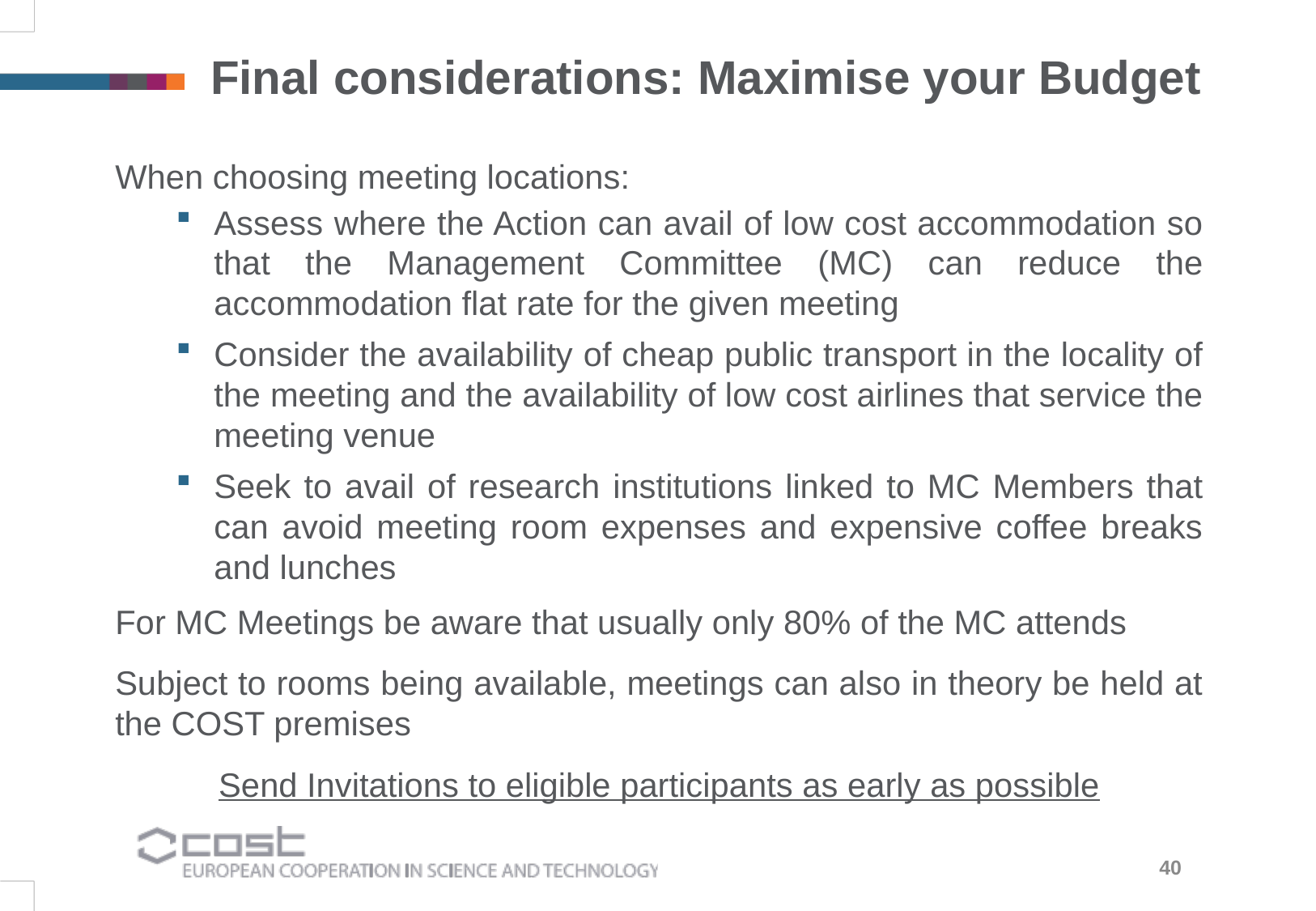

Final considerations: Maximise your Budget

When choosing meeting locations:
Assess where the Action can avail of low cost accommodation so that the Management Committee (MC) can reduce the accommodation flat rate for the given meeting
Consider the availability of cheap public transport in the locality of the meeting and the availability of low cost airlines that service the meeting venue
Seek to avail of research institutions linked to MC Members that can avoid meeting room expenses and expensive coffee breaks and lunches
For MC Meetings be aware that usually only 80% of the MC attends
Subject to rooms being available, meetings can also in theory be held at the COST premises
Send Invitations to eligible participants as early as possible

40